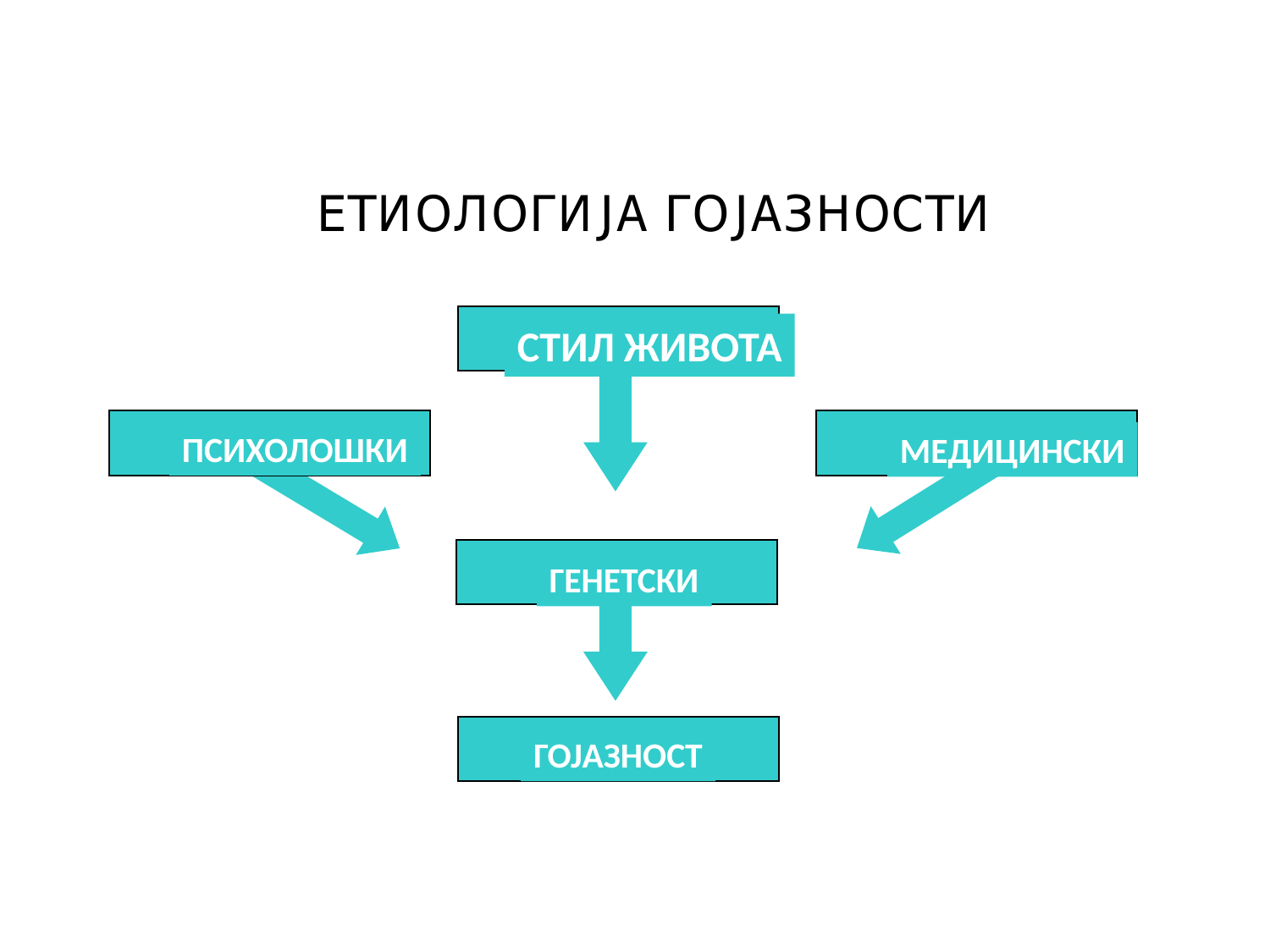

ЕТИОЛОГИЈА ГОЈАЗНОСТИ

СТИЛ ЖИВОТА

ПСИХОЛОШКИ
МЕДИЦИНСКИ

ГЕНЕТСКИ

ГОЈАЗНОСТ